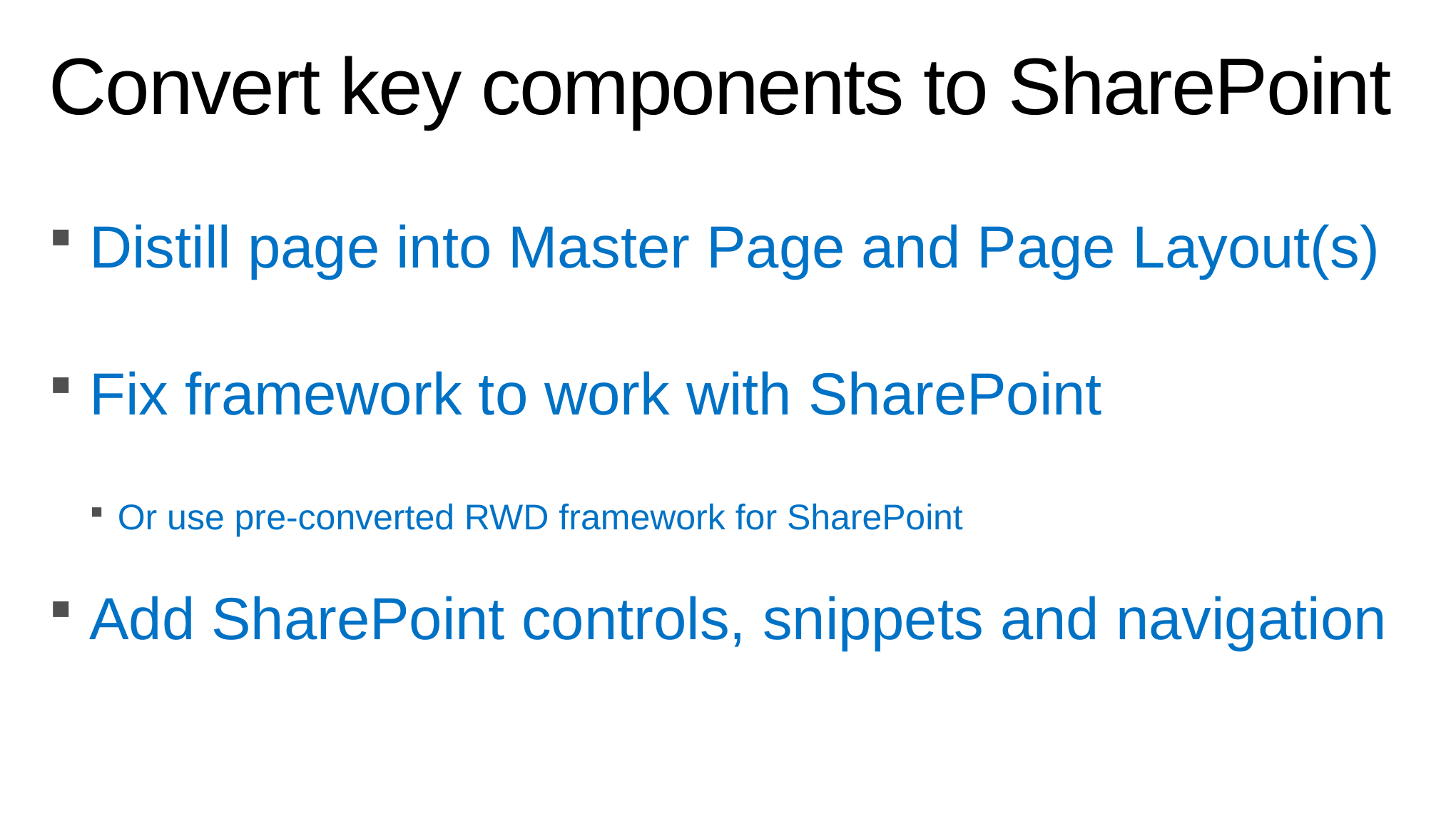

# Convert key components to SharePoint
Distill page into Master Page and Page Layout(s)
Fix framework to work with SharePoint
Or use pre-converted RWD framework for SharePoint
Add SharePoint controls, snippets and navigation